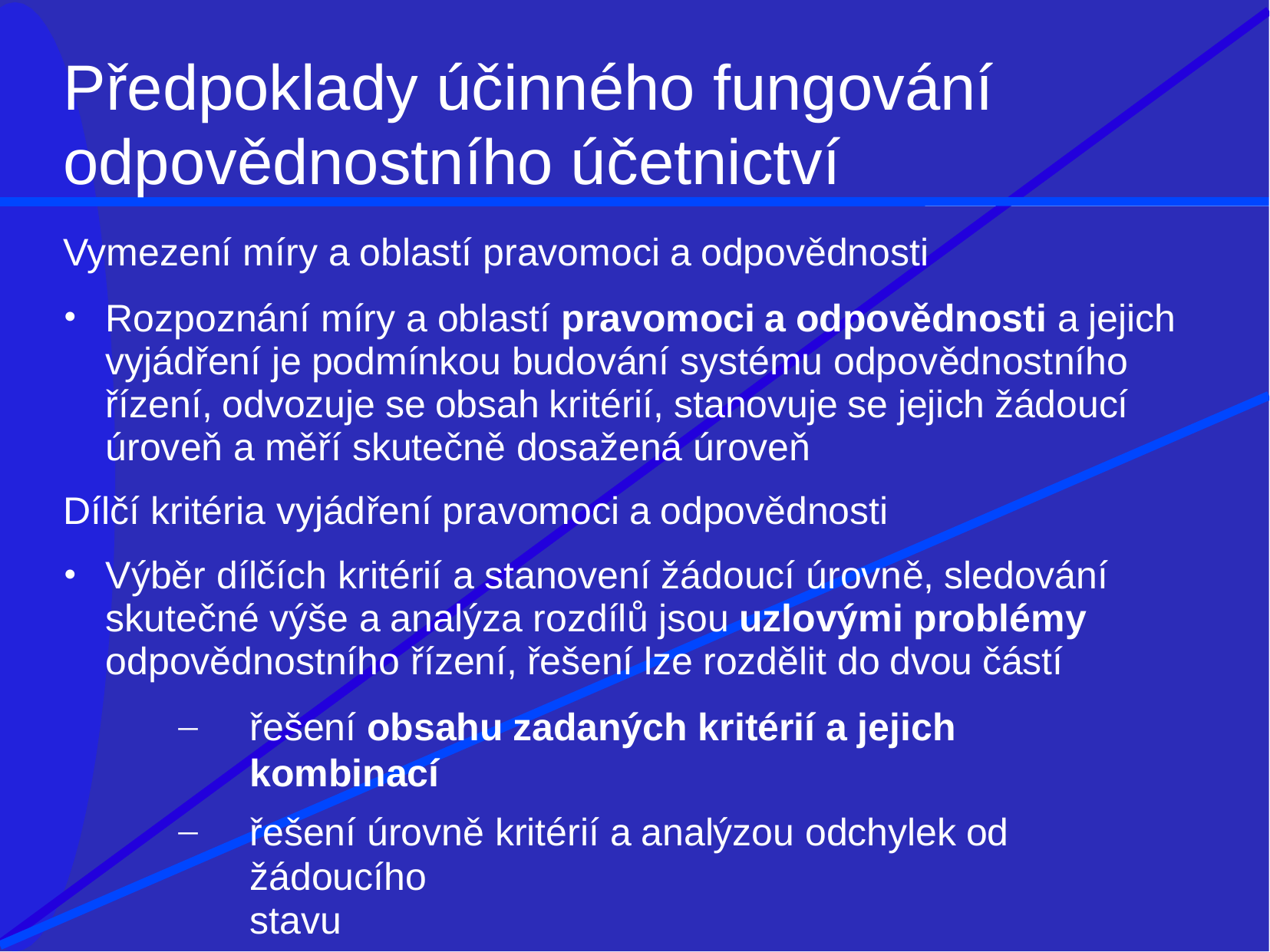

# Předpoklady účinného fungování
odpovědnostního účetnictví
Vymezení míry a oblastí pravomoci a odpovědnosti
Rozpoznání míry a oblastí pravomoci a odpovědnosti a jejich vyjádření je podmínkou budování systému odpovědnostního řízení, odvozuje se obsah kritérií, stanovuje se jejich žádoucí úroveň a měří skutečně dosažená úroveň
Dílčí kritéria vyjádření pravomoci a odpovědnosti
Výběr dílčích kritérií a stanovení žádoucí úrovně, sledování skutečné výše a analýza rozdílů jsou uzlovými problémy odpovědnostního řízení, řešení lze rozdělit do dvou částí
řešení obsahu zadaných kritérií a jejich kombinací
řešení úrovně kritérií a analýzou odchylek od žádoucího
stavu